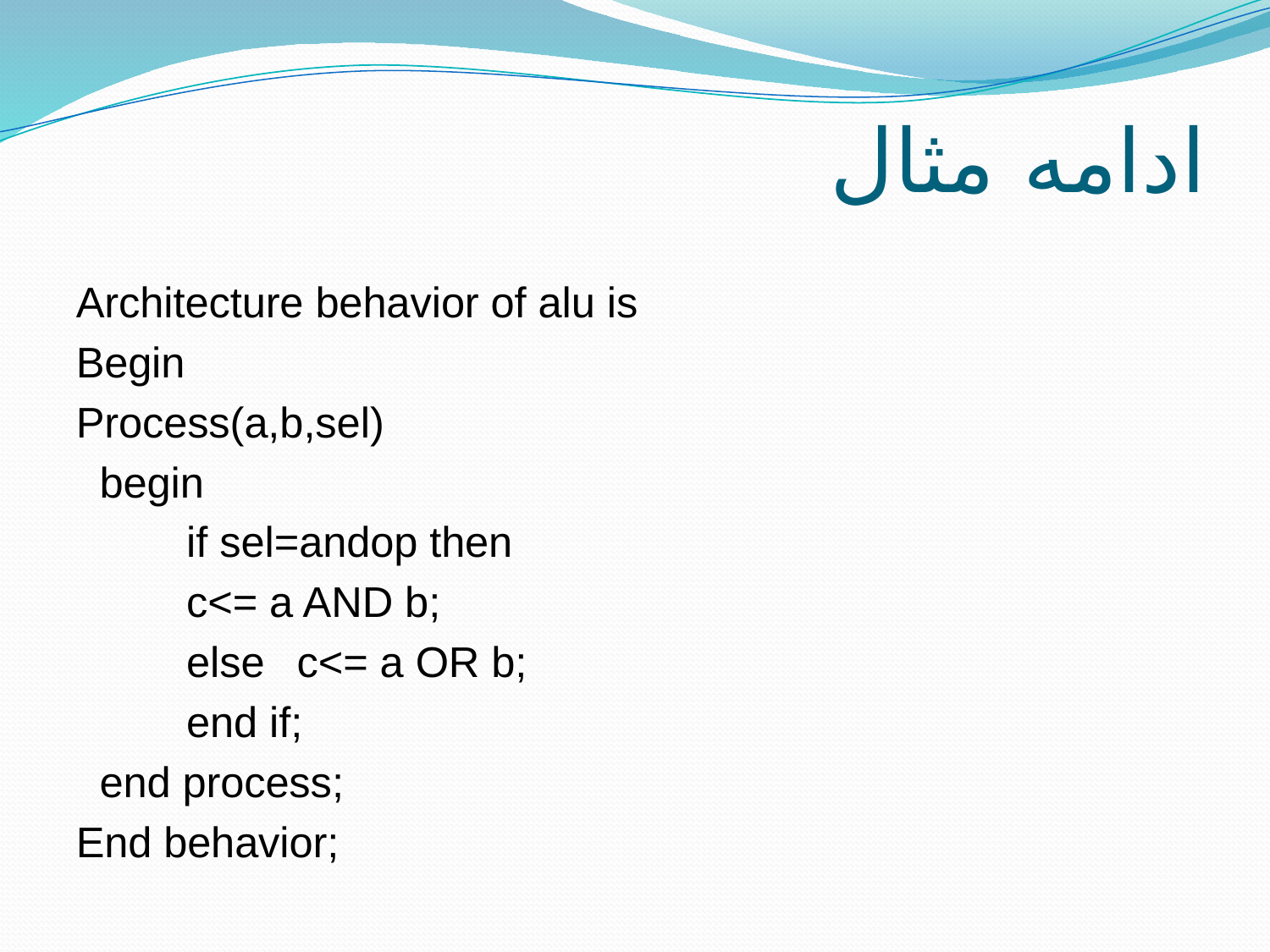

# ادامه مثال
Architecture behavior of alu is
Begin
Process(a,b,sel)
  begin
	if sel=andop then
		c<= a AND b;
	else	c<= a OR b;
	end if;
  end process;
End behavior;